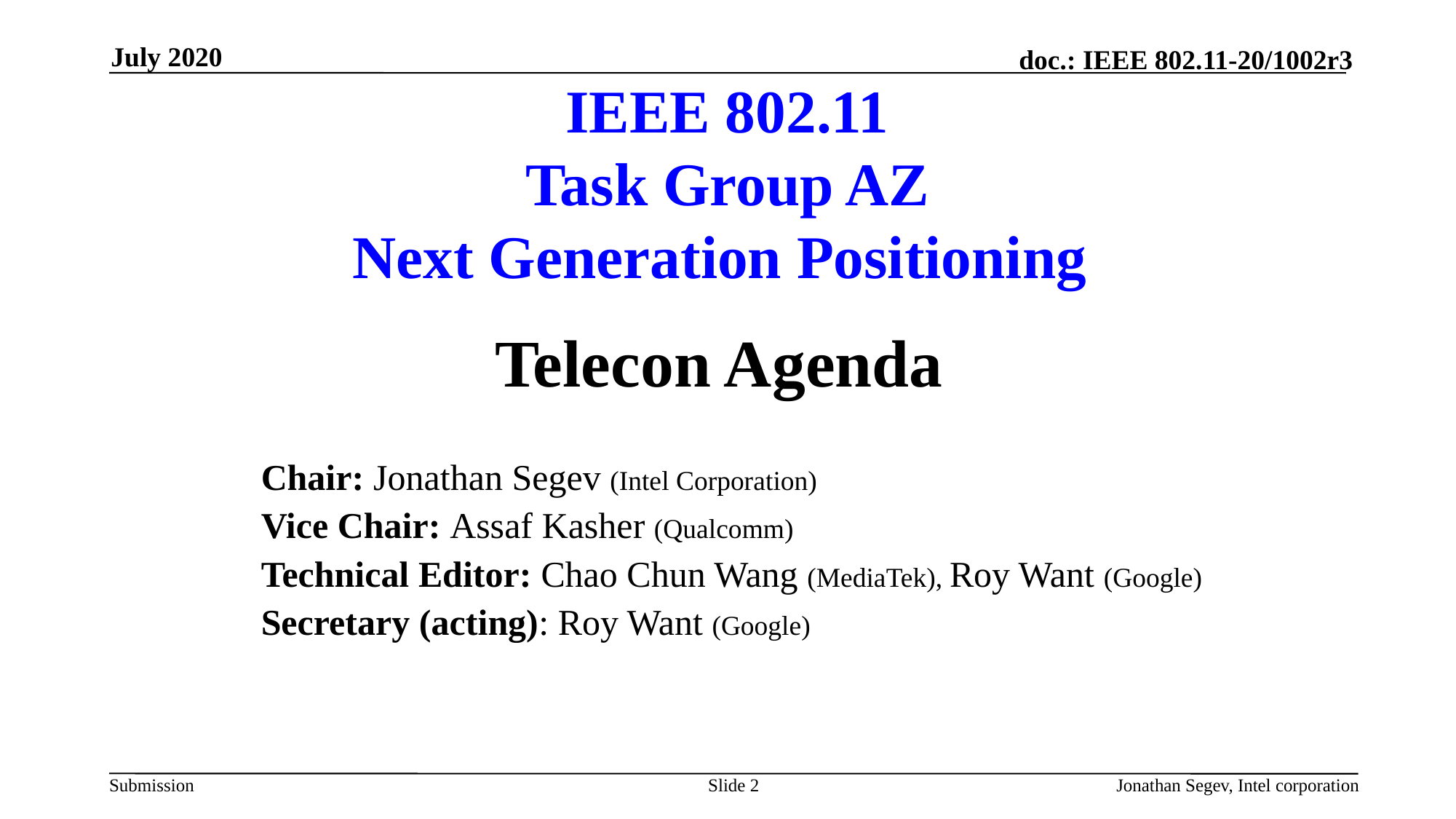

July 2020
# IEEE 802.11 Task Group AZ Next Generation Positioning
Telecon Agenda

Chair: Jonathan Segev (Intel Corporation)
Vice Chair: Assaf Kasher (Qualcomm)
Technical Editor: Chao Chun Wang (MediaTek), Roy Want (Google)
Secretary (acting): Roy Want (Google)

Slide 2
Jonathan Segev, Intel corporation